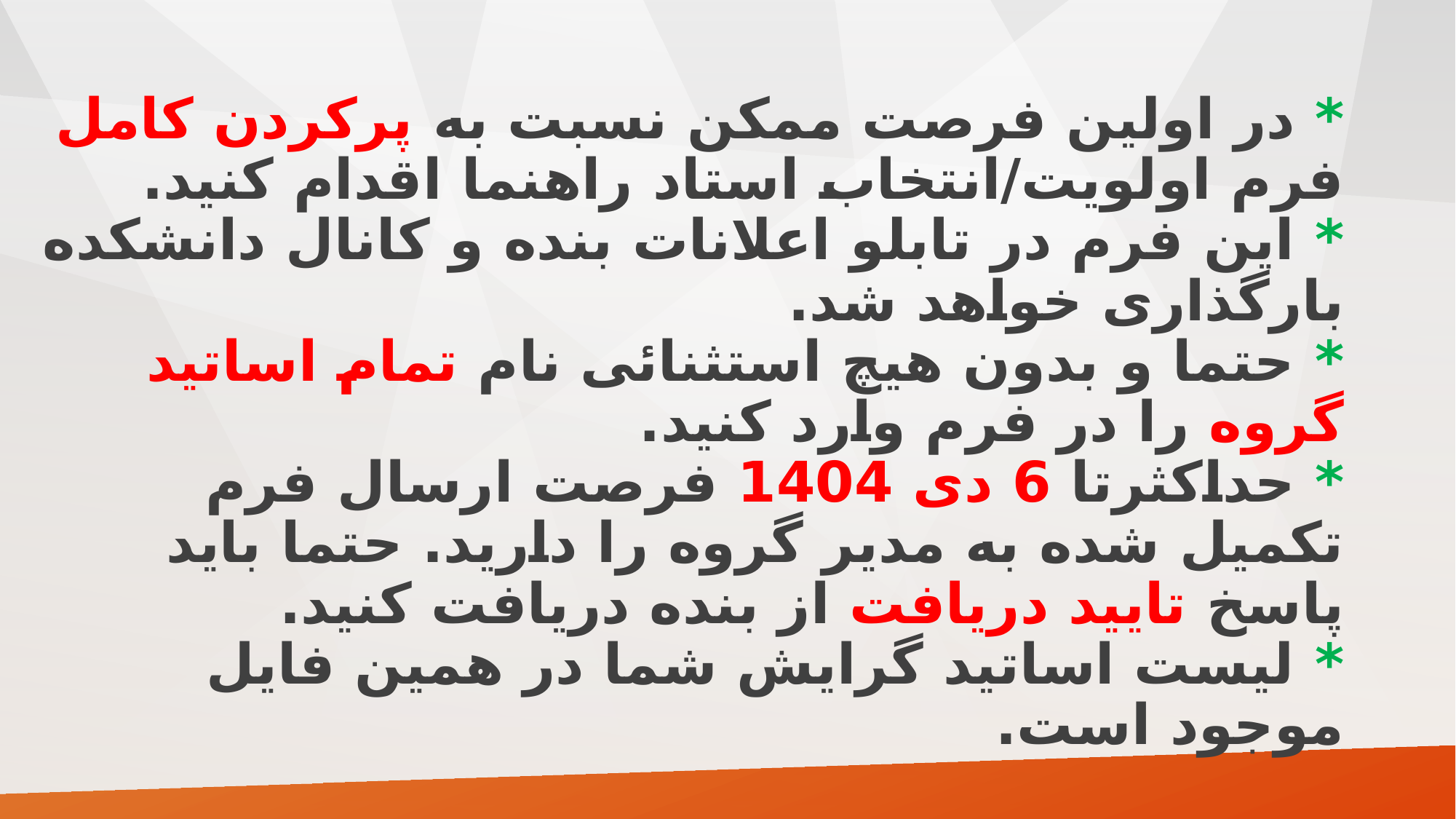

# * در اولین فرصت ممکن نسبت به پرکردن کامل فرم اولویت/انتخاب استاد راهنما اقدام کنید. * این فرم در تابلو اعلانات بنده و کانال دانشکده بارگذاری خواهد شد. * حتما و بدون هیچ استثنائی نام تمام اساتید گروه را در فرم وارد کنید. * حداکثرتا 6 دی 1404 فرصت ارسال فرم تکمیل شده به مدیر گروه را دارید. حتما باید پاسخ تایید دریافت از بنده دریافت کنید. * لیست اساتید گرایش شما در همین فایل موجود است.